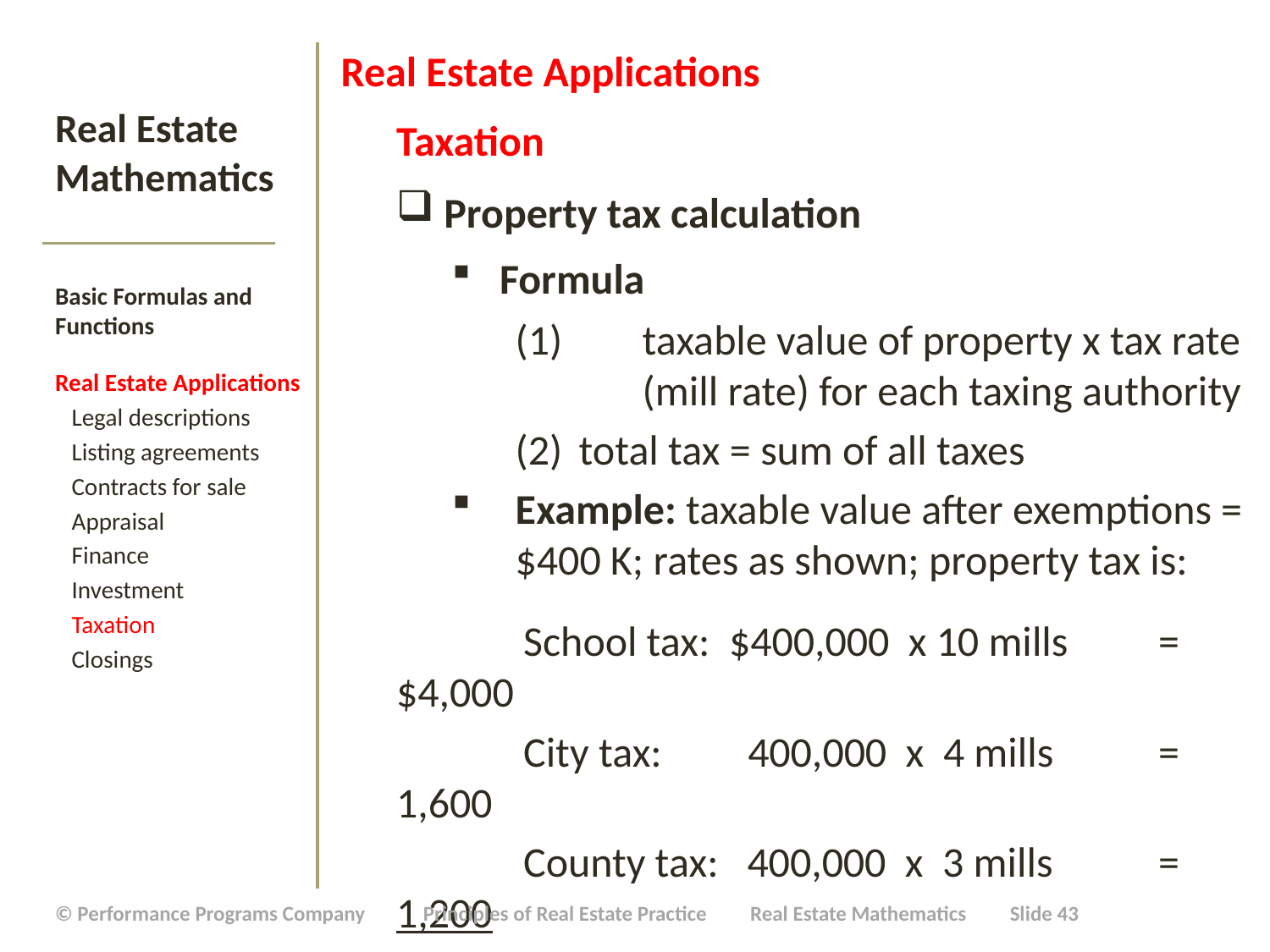

Real Estate Applications

Taxation

Property tax calculation
Formula
(1)	taxable value of property x tax rate 	(mill rate) for each taxing authority
total tax = sum of all taxes
Example: taxable value after exemptions = $400 K; rates as shown; property tax is:
	School tax:  $400,000  x 10 mills	=  $4,000
	City tax:         400,000  x  4 mills	=    1,600
	County tax:   400,000  x  3 mills	=    1,200
	Total tax:	    		   	=  $6,800

# Real Estate Mathematics

Basic Formulas and Functions

Real Estate Applications
   Legal descriptions
   Listing agreements
   Contracts for sale
   Appraisal
   Finance
   Investment
   Taxation
   Closings

| © Performance Programs Company Principles of Real Estate Practice Real Estate Mathematics Slide 43 |
| --- |